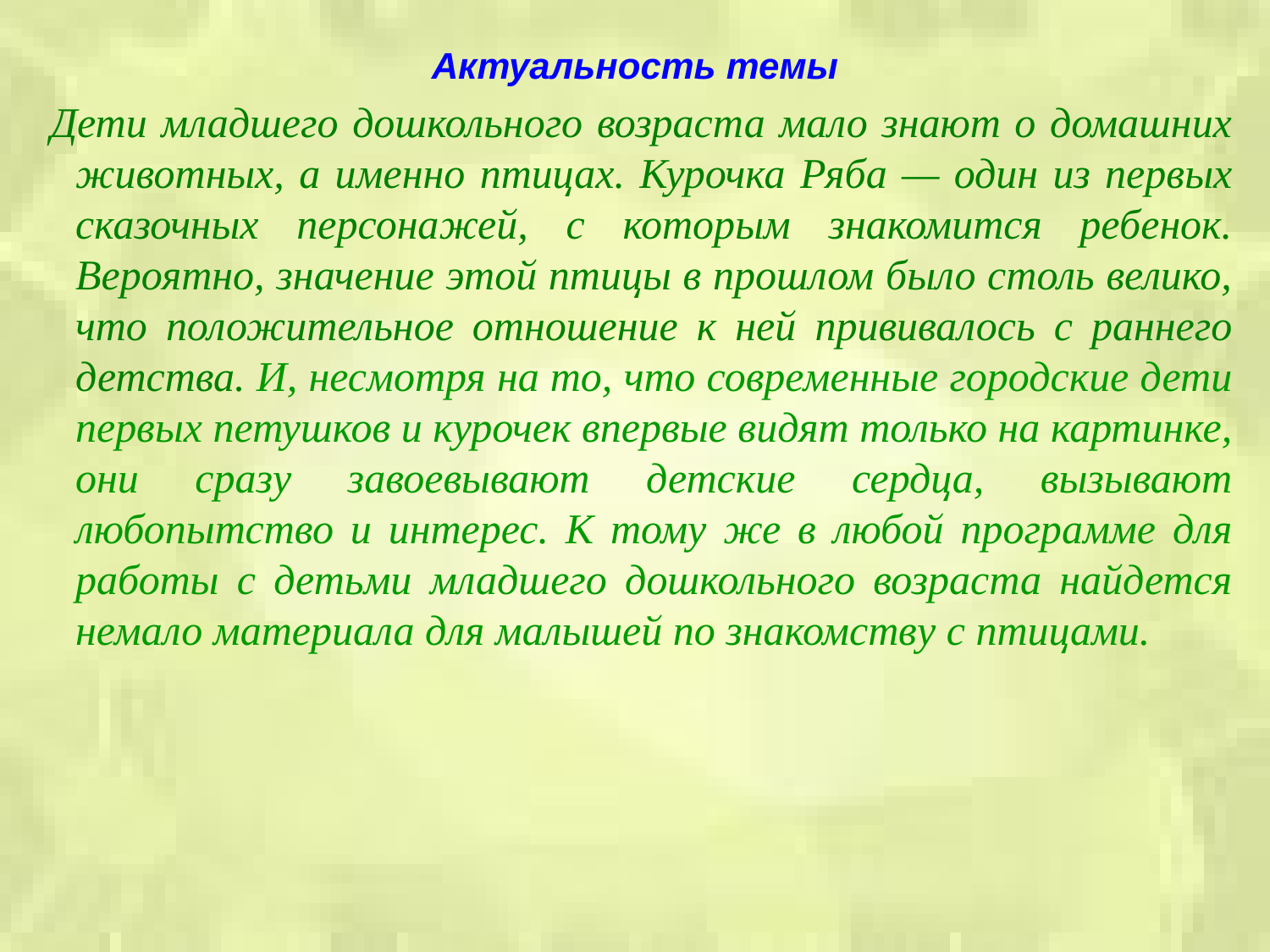

Актуальность темы
 Дети младшего дошкольного возраста мало знают о домашних животных, а именно птицах. Курочка Ряба — один из первых сказочных персонажей, с которым знакомится ребенок. Вероятно, значение этой птицы в прошлом было столь велико, что положительное отношение к ней прививалось с раннего детства. И, несмотря на то, что современные городские дети первых петушков и курочек впервые видят только на картинке, они сразу завоевывают детские сердца, вызывают любопытство и интерес. К тому же в любой программе для работы с детьми младшего дошкольного возраста найдется немало материала для малышей по знакомству с птицами.